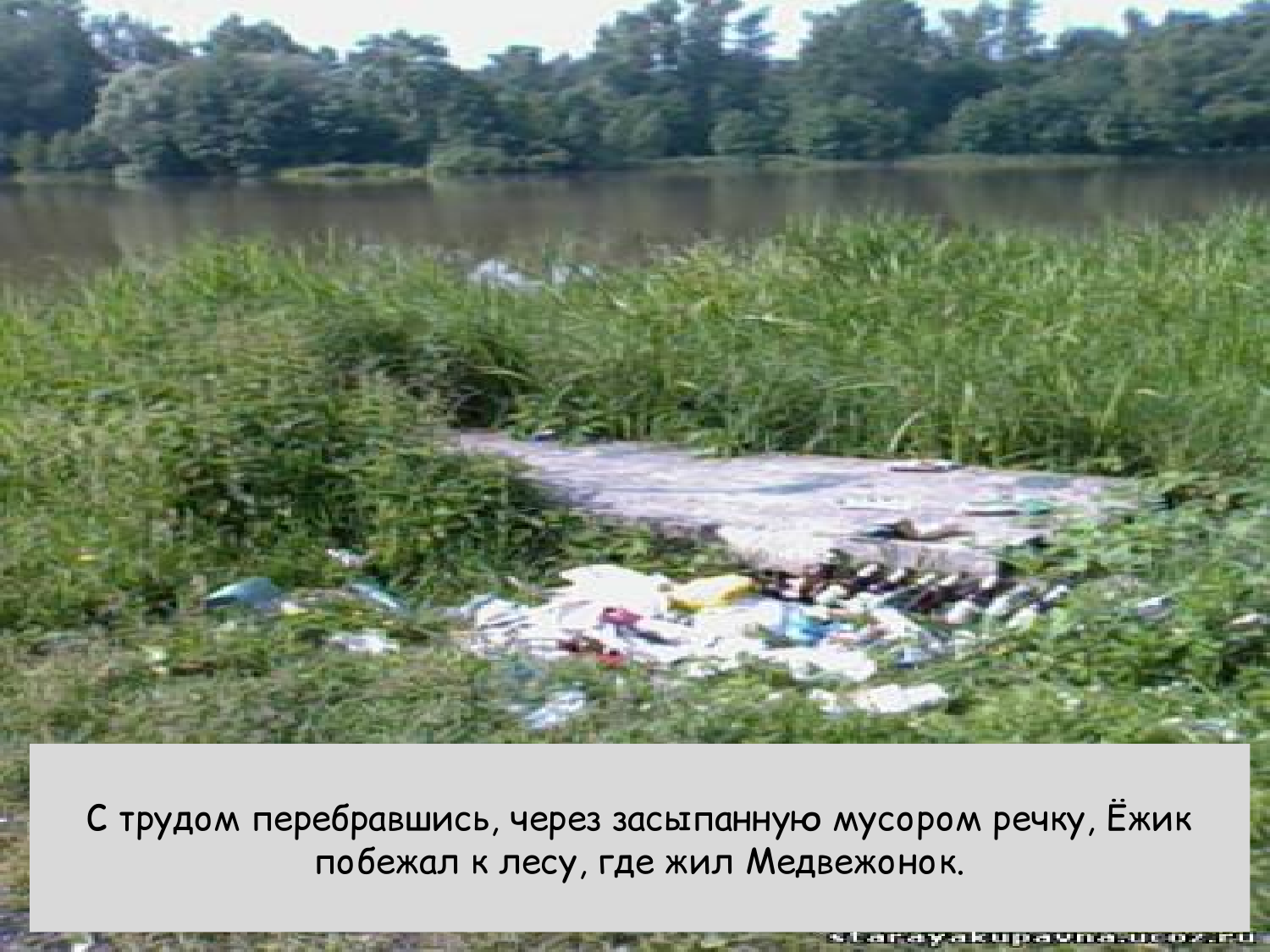

# С трудом перебравшись, через засыпанную мусором речку, Ёжик побежал к лесу, где жил Медвежонок.